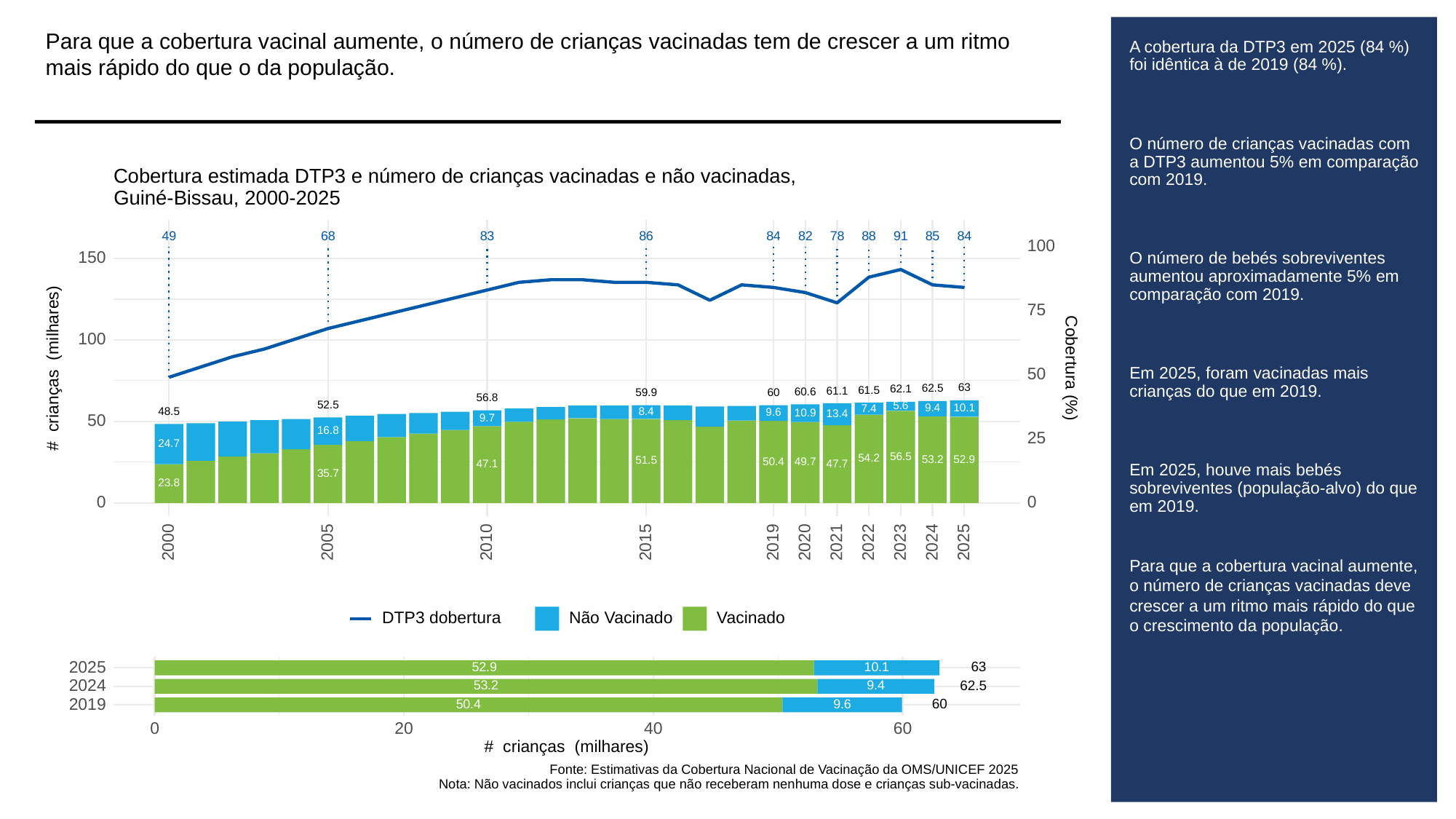

Para que a cobertura vacinal aumente, o número de crianças vacinadas tem de crescer a um ritmo mais rápido do que o da população.
# A cobertura da DTP3 em 2025 (84 %) foi idêntica à de 2019 (84 %).

O número de crianças vacinadas com a DTP3 aumentou 5% em comparação com 2019.

O número de bebés sobreviventes aumentou aproximadamente 5% em comparação com 2019.

Em 2025, foram vacinadas mais crianças do que em 2019.

Em 2025, houve mais bebés sobreviventes (população-alvo) do que em 2019.

Para que a cobertura vacinal aumente, o número de crianças vacinadas deve crescer a um ritmo mais rápido do que o crescimento da população.

Cobertura estimada DTP3 e número de crianças vacinadas e não vacinadas,
Guiné-Bissau, 2000-2025

83
49
68
86
84
82
78
88
91
85
84
100

150

75
100

#  crianças  (milhares)
Cobertura (%)
50

63
62.5
62.1
61.5
61.1
60.6
60
59.9
56.8

52.5

5.6

10.1
9.4
7.4

48.5
8.4

9.6
10.9
13.4

9.7

50

16.8

25

24.7

56.5

54.2
53.2
52.9

51.5
50.4
49.7
47.7
47.1

35.7
23.8
0
0

2023
2000
2005
2010
2015
2019
2020
2021
2022
2024
2025

DTP3 dobertura
Não Vacinado
Vacinado

2025
63
52.9
10.1

2024
62.5
53.2
9.4

2019
60
50.4
9.6

0
20
40
60
#  crianças  (milhares)
Fonte: Estimativas da Cobertura Nacional de Vacinação da OMS/UNICEF 2025
Nota: Não vacinados inclui crianças que não receberam nenhuma dose e crianças sub-vacinadas.